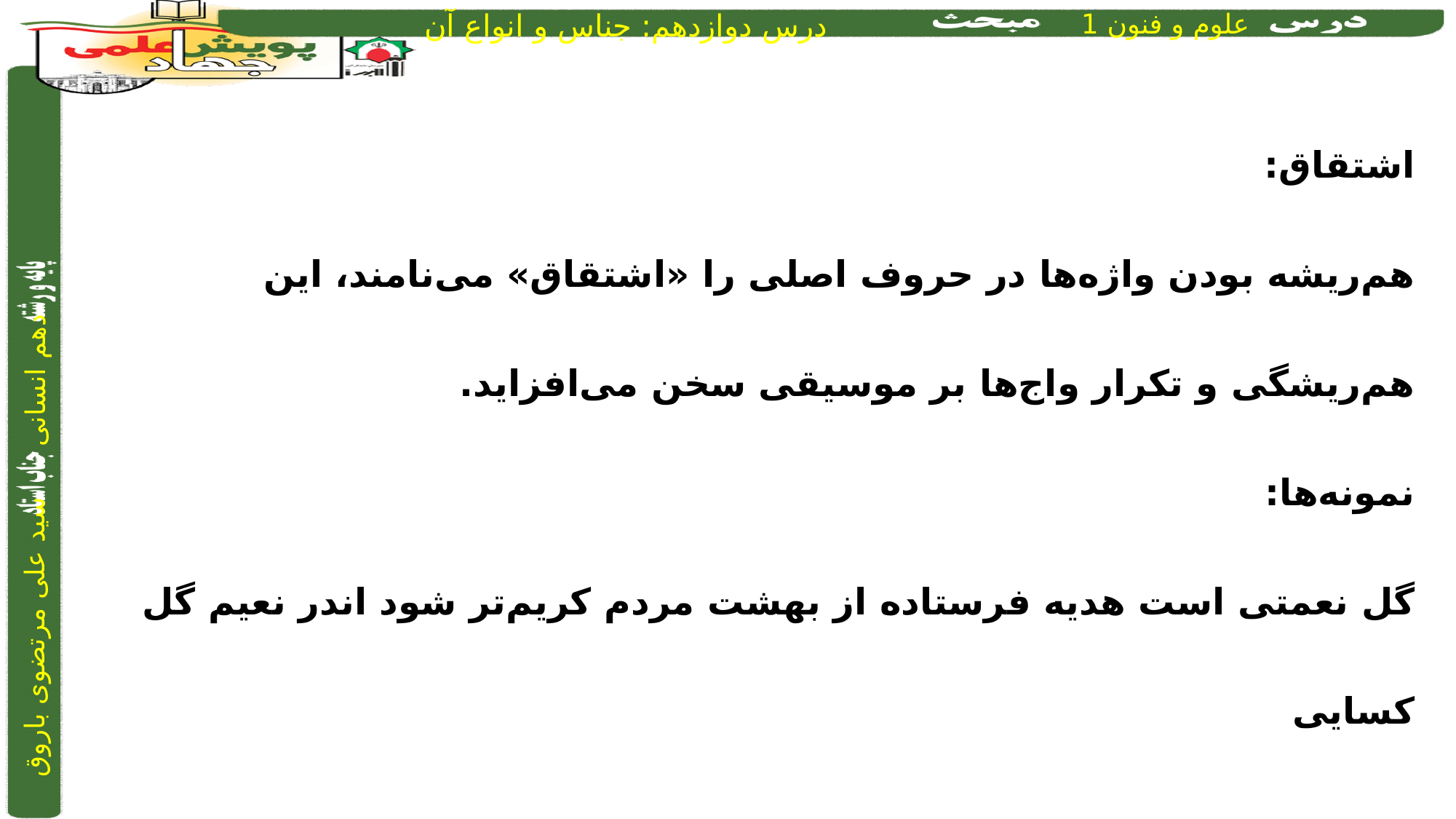

اشتقاق:
هم‌ریشه بودن واژه‌ها در حروف اصلی را «اشتقاق» می‌نامند، این هم‌ریشگی و تکرار واج‌ها بر موسیقی سخن می‌افزاید.
نمونه‌ها:
گل نعمتی است هدیه فرستاده از بهشت	 مردم کریم‌تر شود اندر نعیم گل		کسایی